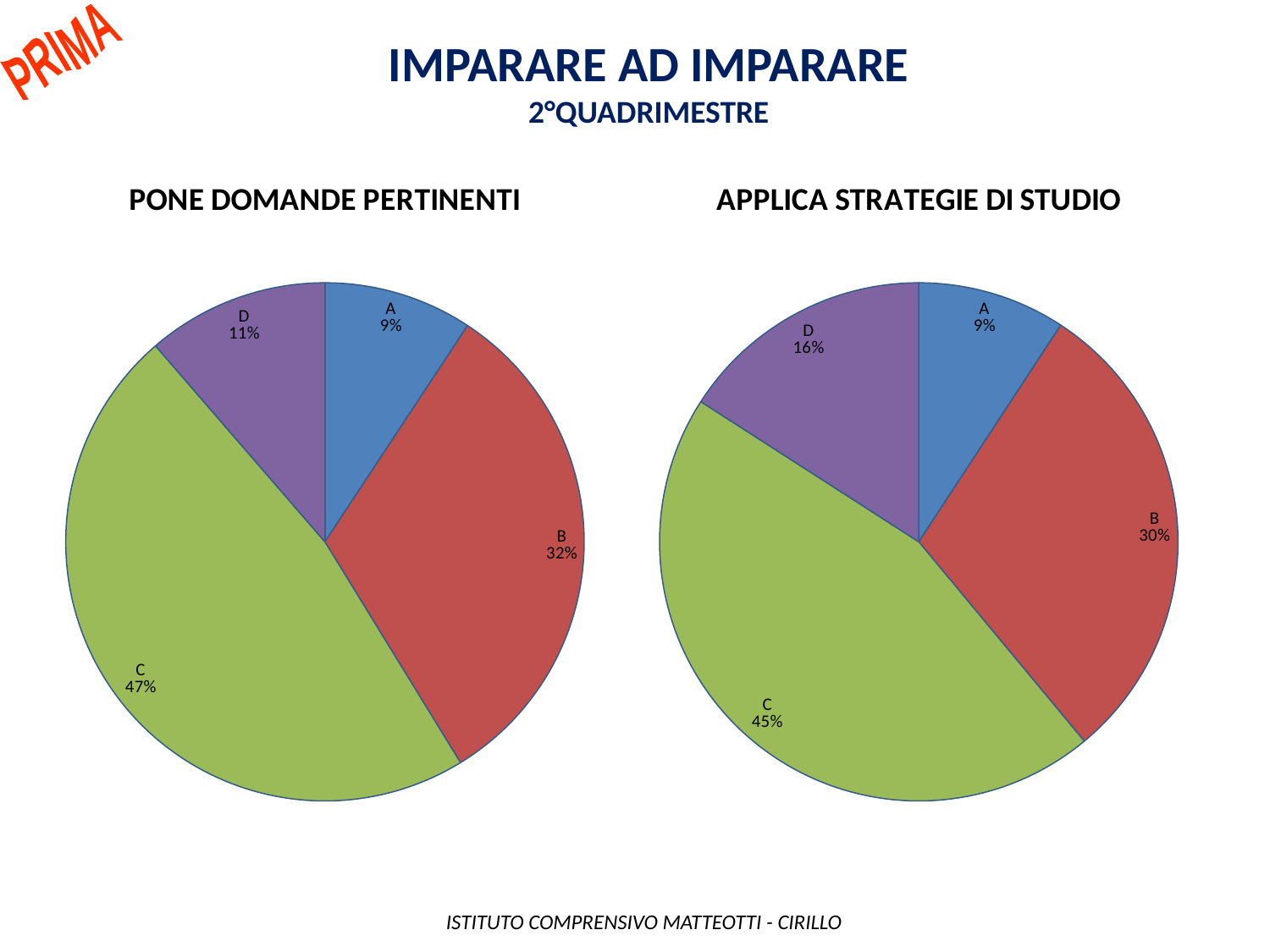

PRIMA
Imparare ad imparare
2°QUADRIMESTRE

### Chart: PONE DOMANDE PERTINENTI

| Category |  |
|---|---|
| A | 18.0 |
| B | 62.0 |
| C | 92.0 |
| D | 22.0 |

### Chart: APPLICA STRATEGIE DI STUDIO

| Category |  |
|---|---|
| A | 18.0 |
| B | 58.0 |
| C | 88.0 |
| D | 31.0 |
 ISTITUTO COMPRENSIVO MATTEOTTI - CIRILLO